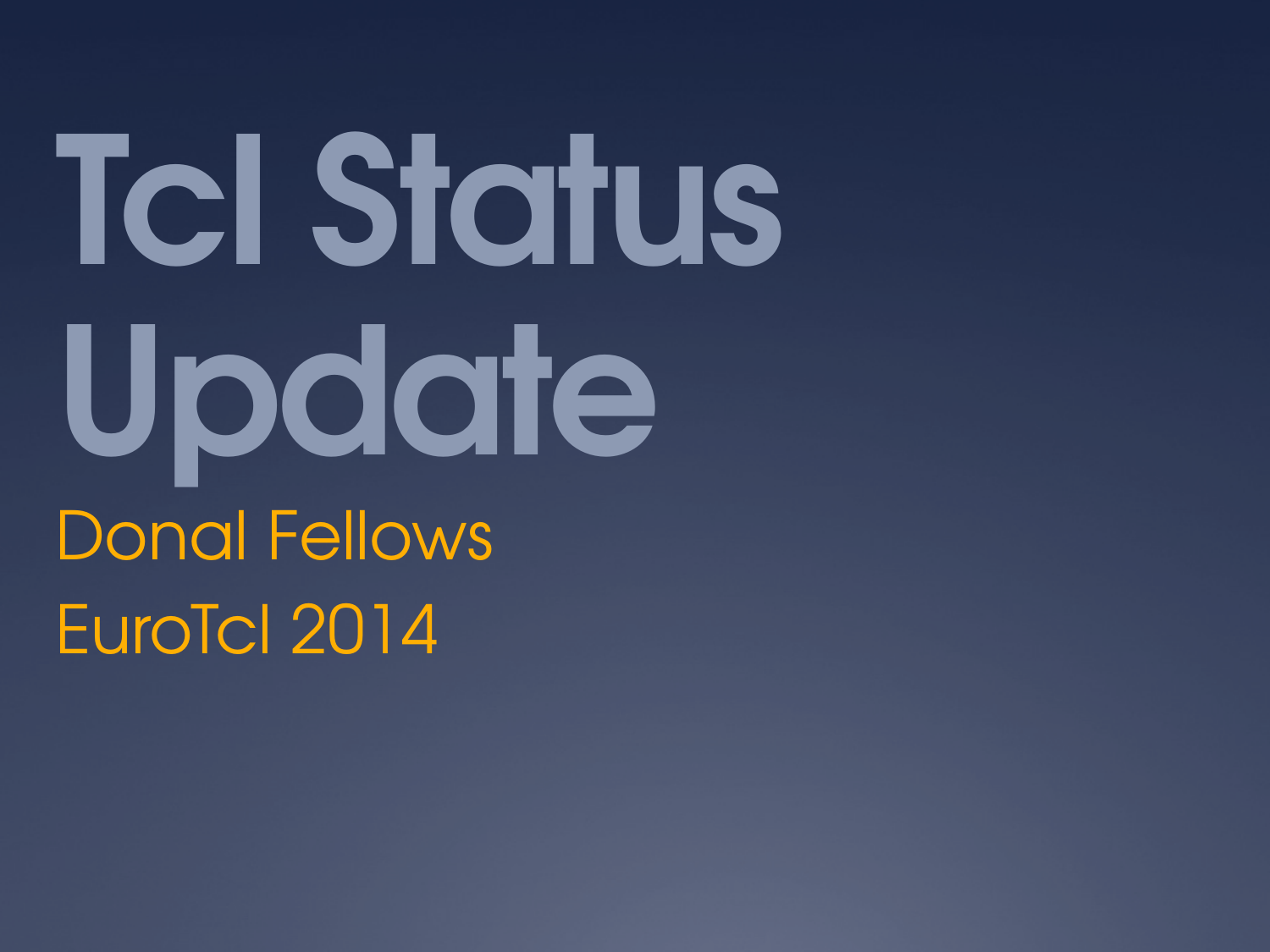

# Tcl Status Update
Donal Fellows
EuroTcl 2014